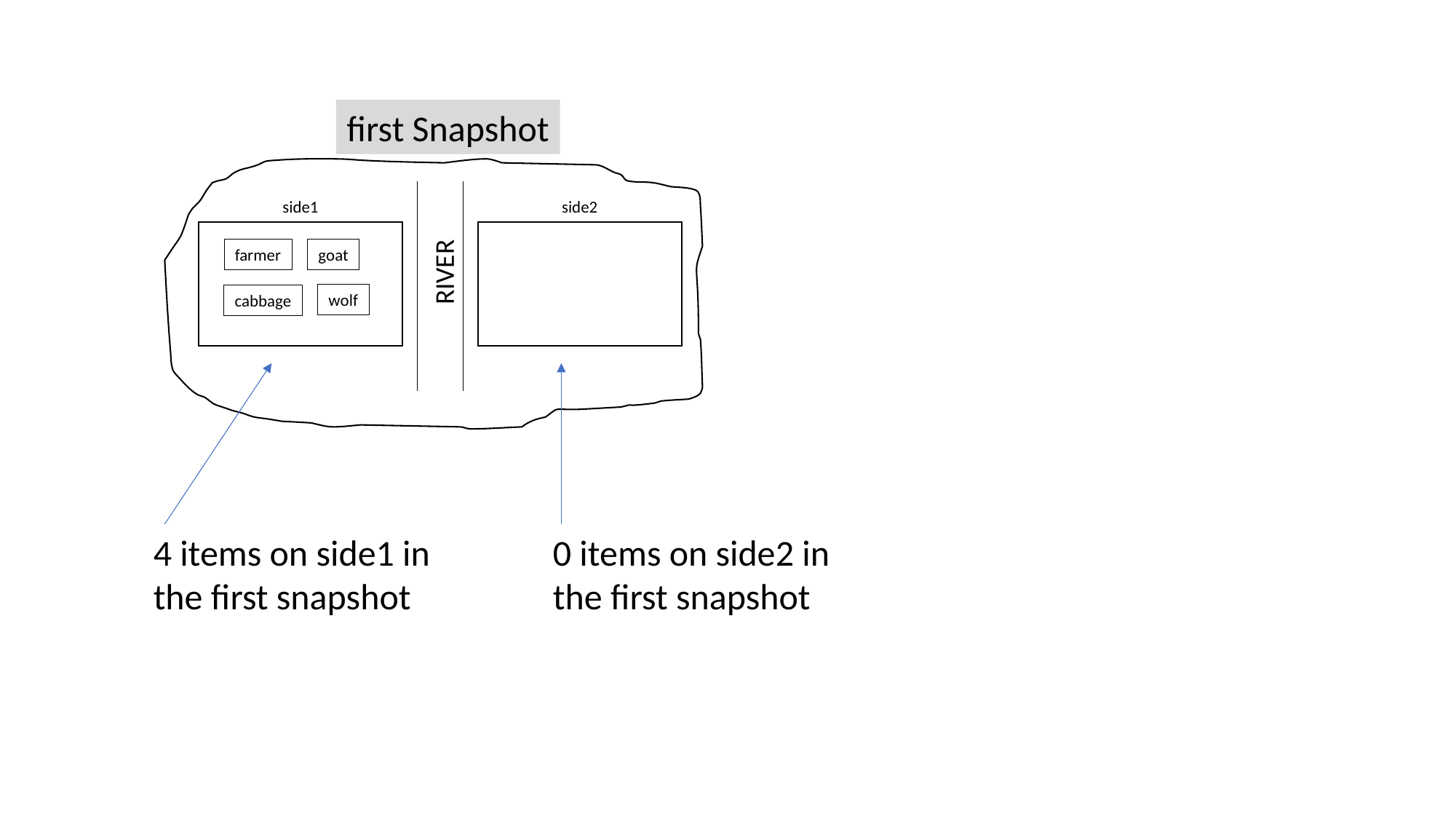

first Snapshot

side1
side2

farmer
goat
RIVER
wolf
cabbage
4 items on side1 in the first snapshot
0 items on side2 in the first snapshot